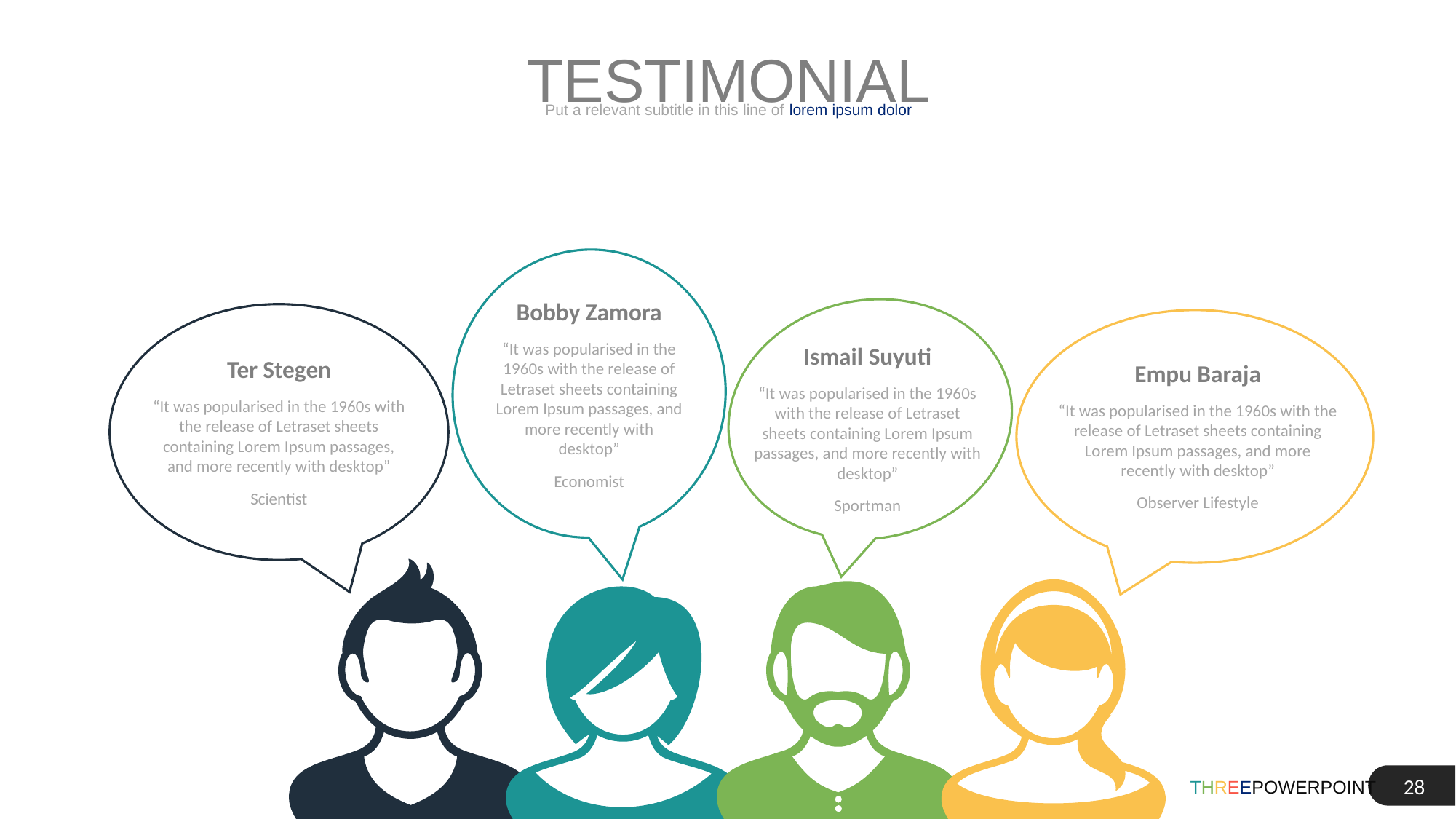

TESTIMONIAL
Put a relevant subtitle in this line of lorem ipsum dolor

Bobby Zamora
“It was popularised in the 1960s with the release of Letraset sheets containing Lorem Ipsum passages, and more recently with desktop”
Economist

Ismail Suyuti
“It was popularised in the 1960s with the release of Letraset sheets containing Lorem Ipsum passages, and more recently with desktop”
Sportman
Ter Stegen
“It was popularised in the 1960s with the release of Letraset sheets containing Lorem Ipsum passages, and more recently with desktop”
Scientist
Empu Baraja
“It was popularised in the 1960s with the release of Letraset sheets containing Lorem Ipsum passages, and more recently with desktop”
Observer Lifestyle

28